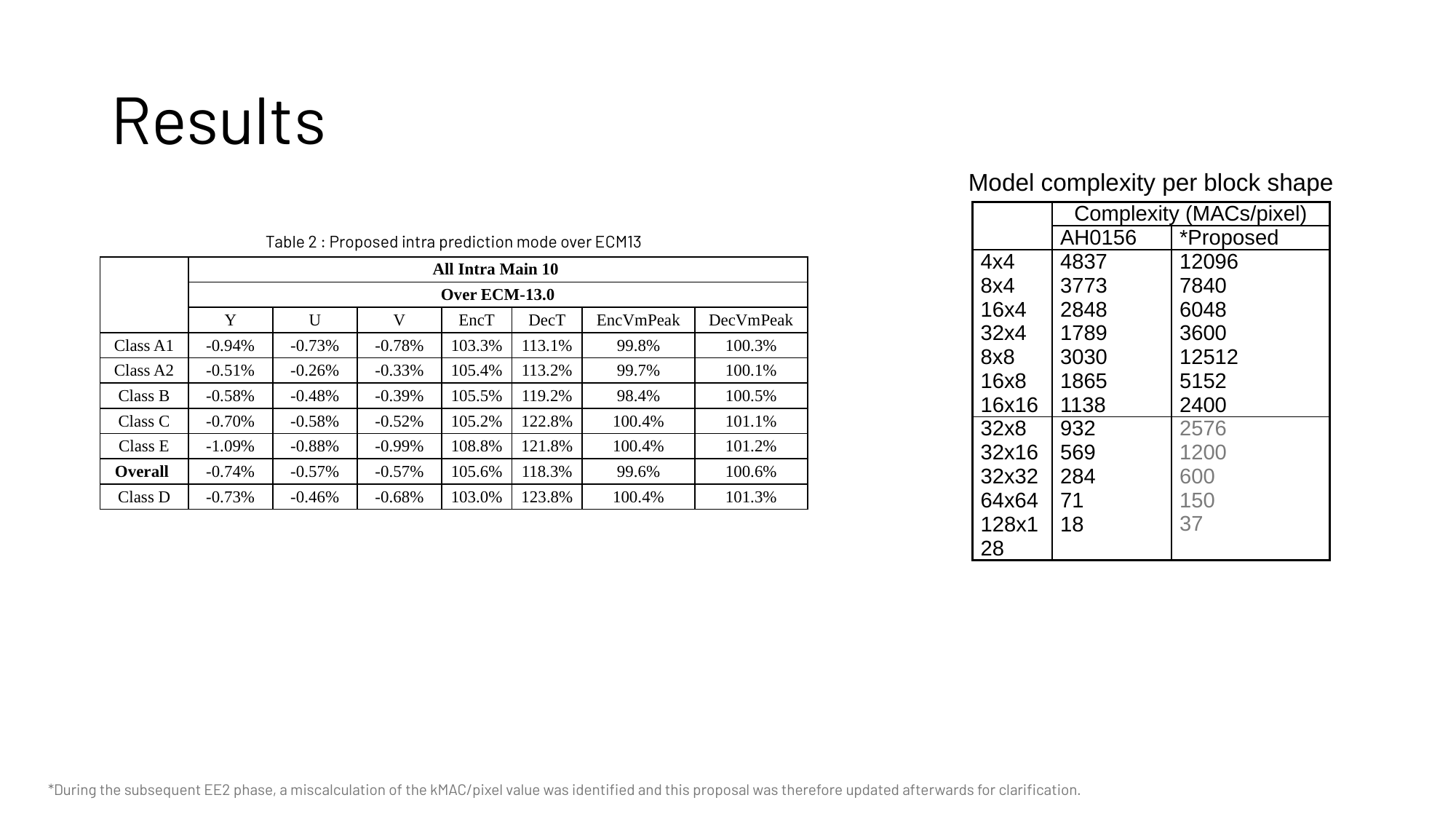

# Results
Model complexity per block shape
|  | Complexity (MACs/pixel) |  |
| --- | --- | --- |
|  | AH0156 | \*Proposed |
| 4x4 8x4 16x4 32x4 8x8 16x8 16x16 | 4837 3773 2848 1789 3030 1865 1138 | 12096 7840 6048 3600 12512 5152 2400 |
| 32x8 32x16 | 932 569 | 2576 1200 600 150 37 |
| 32x32 | 284 |  |
| 64x64 | 71 |  |
| 128x128 | 18 |  |
Table 2 : Proposed intra prediction mode over ECM13
|  | All Intra Main 10 |  |  |  |  |  |  |
| --- | --- | --- | --- | --- | --- | --- | --- |
|  | Over ECM-13.0 |  |  |  |  |  |  |
|  | Y | U | V | EncT | DecT | EncVmPeak | DecVmPeak |
| Class A1 | -0.94% | -0.73% | -0.78% | 103.3% | 113.1% | 99.8% | 100.3% |
| Class A2 | -0.51% | -0.26% | -0.33% | 105.4% | 113.2% | 99.7% | 100.1% |
| Class B | -0.58% | -0.48% | -0.39% | 105.5% | 119.2% | 98.4% | 100.5% |
| Class C | -0.70% | -0.58% | -0.52% | 105.2% | 122.8% | 100.4% | 101.1% |
| Class E | -1.09% | -0.88% | -0.99% | 108.8% | 121.8% | 100.4% | 101.2% |
| Overall | -0.74% | -0.57% | -0.57% | 105.6% | 118.3% | 99.6% | 100.6% |
| Class D | -0.73% | -0.46% | -0.68% | 103.0% | 123.8% | 100.4% | 101.3% |
*During the subsequent EE2 phase, a miscalculation of the kMAC/pixel value was identified and this proposal was therefore updated afterwards for clarification.